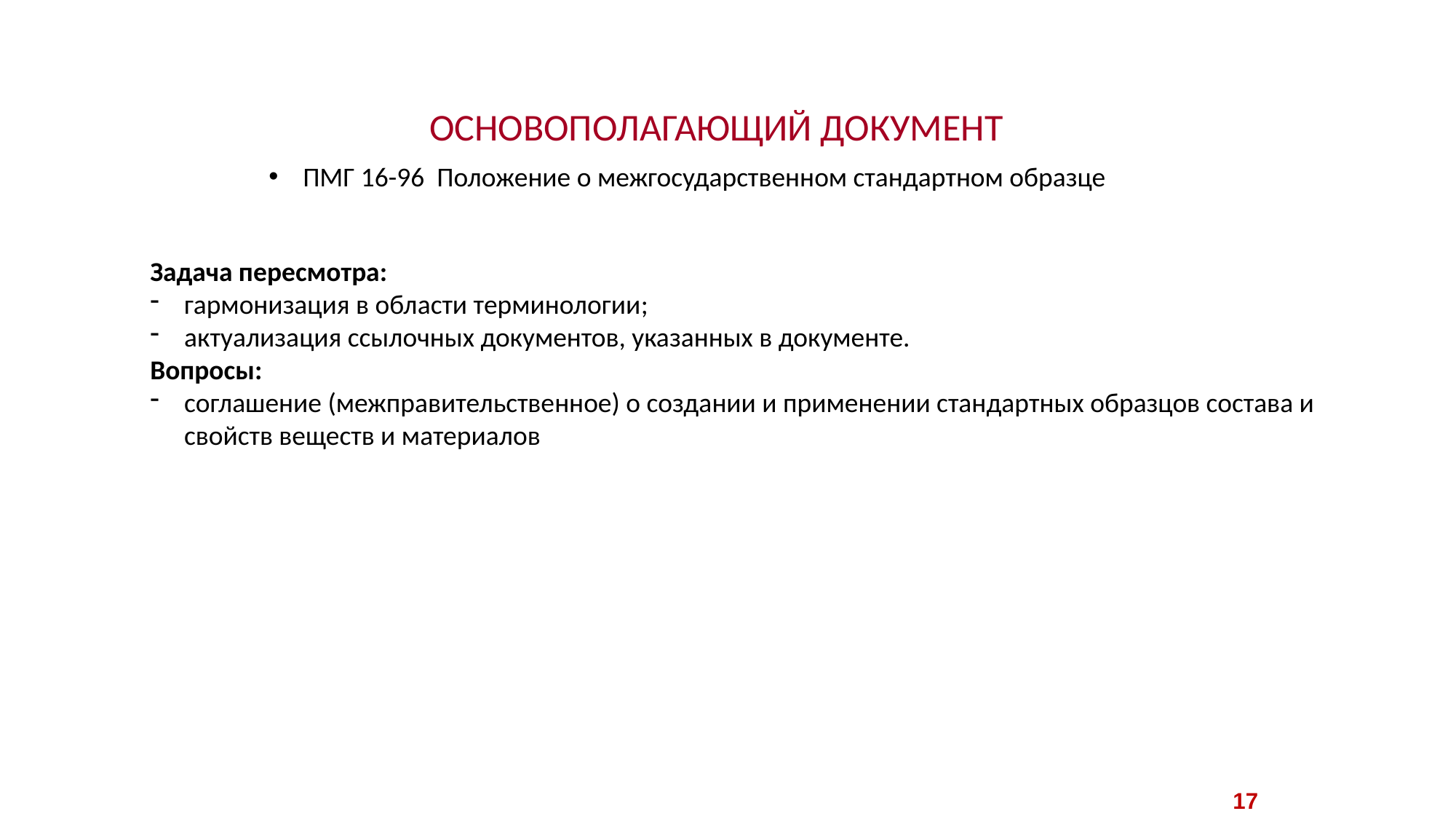

# ОСНОВОПОЛАГАЮЩИЙ ДОКУМЕНТ
ПМГ 16-96  Положение о межгосударственном стандартном образце
Задача пересмотра:
гармонизация в области терминологии;
актуализация ссылочных документов, указанных в документе.
Вопросы:
соглашение (межправительственное) о создании и применении стандартных образцов состава и свойств веществ и материалов

17